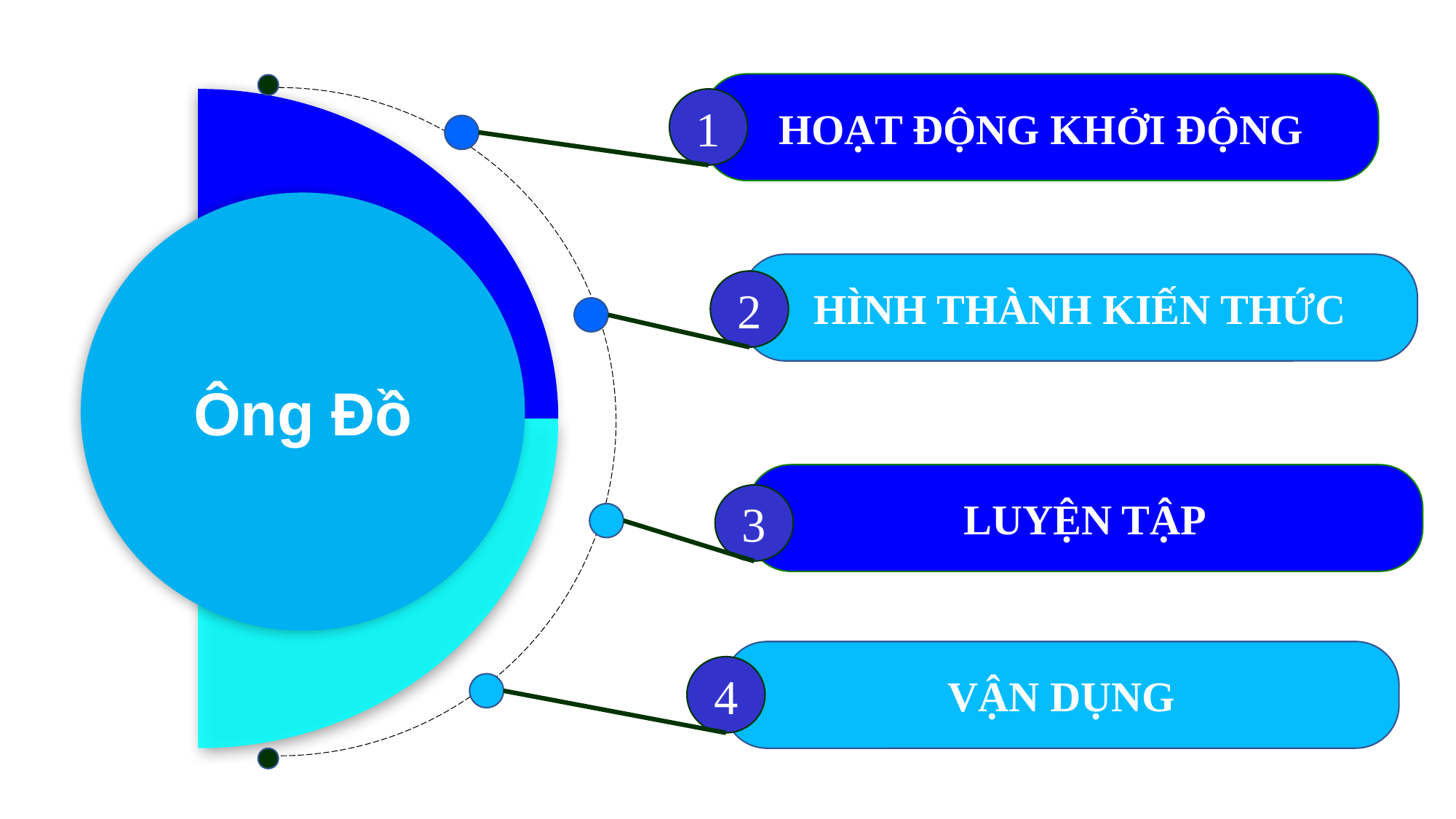

HOẠT ĐỘNG KHỞI ĐỘNG

1

Ông Đồ
HÌNH THÀNH KIẾN THỨC
2

LUYỆN TẬP
3

VẬN DỤNG
4